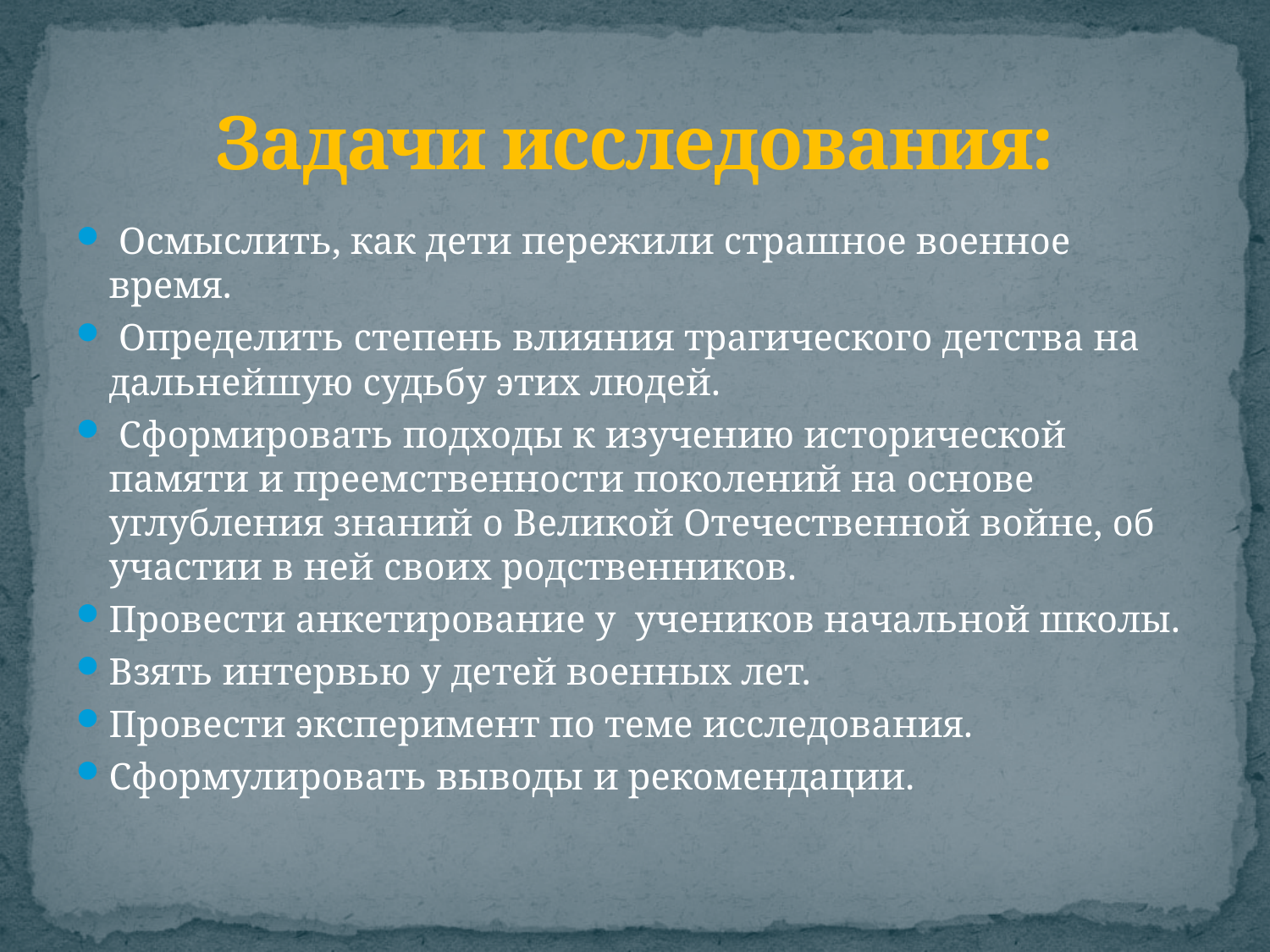

# Задачи исследования:
 Осмыслить, как дети пережили страшное военное время.
 Определить степень влияния трагического детства на дальнейшую судьбу этих людей.
 Сформировать подходы к изучению исторической памяти и преемственности поколений на основе углубления знаний о Великой Отечественной войне, об участии в ней своих родственников.
Провести анкетирование у  учеников начальной школы.
Взять интервью у детей военных лет.
Провести эксперимент по теме исследования.
Сформулировать выводы и рекомендации.